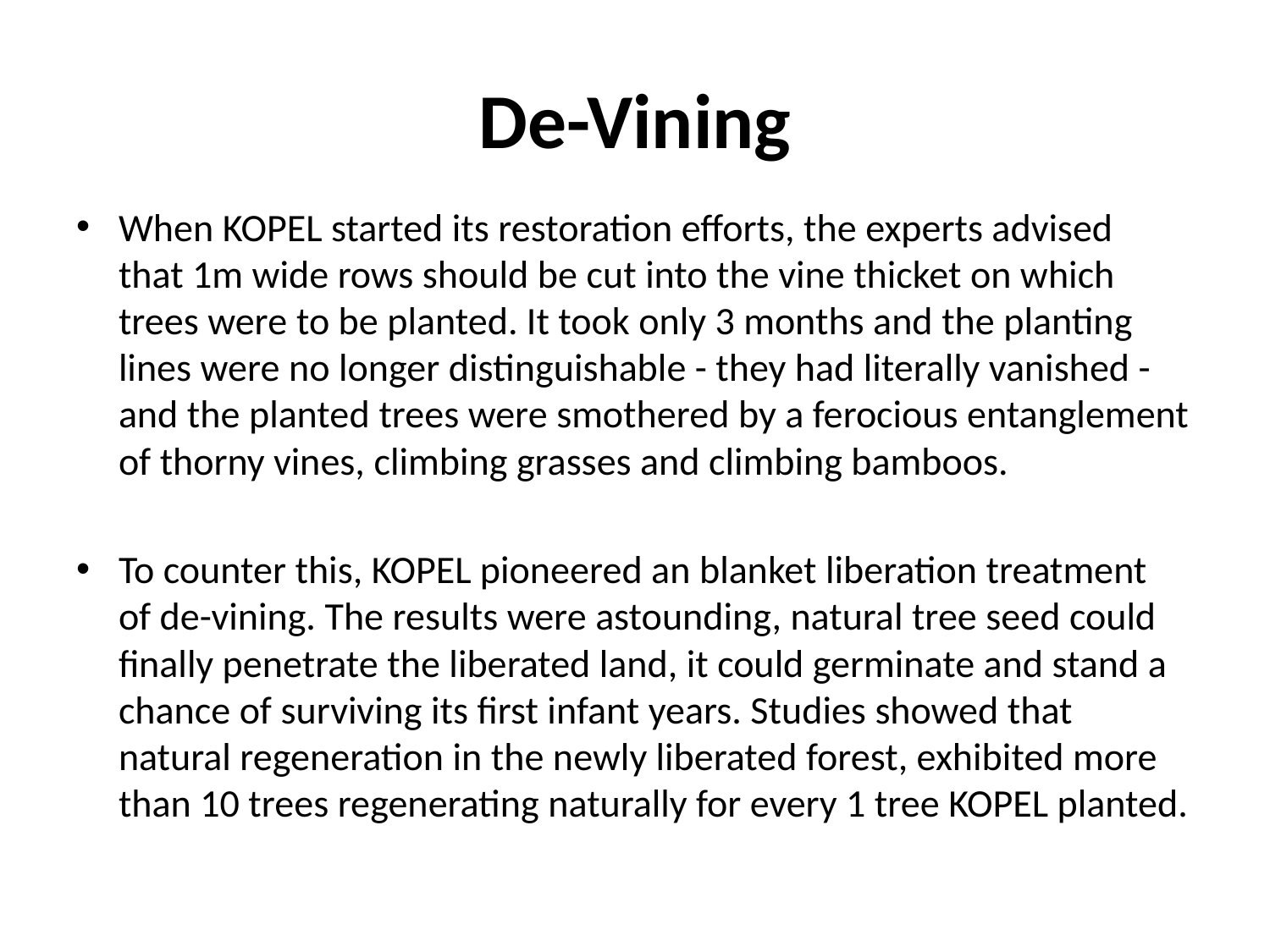

# De-Vining
When KOPEL started its restoration efforts, the experts advised that 1m wide rows should be cut into the vine thicket on which trees were to be planted. It took only 3 months and the planting lines were no longer distinguishable - they had literally vanished - and the planted trees were smothered by a ferocious entanglement of thorny vines, climbing grasses and climbing bamboos.

To counter this, KOPEL pioneered an blanket liberation treatment of de-vining. The results were astounding, natural tree seed could finally penetrate the liberated land, it could germinate and stand a chance of surviving its first infant years. Studies showed that natural regeneration in the newly liberated forest, exhibited more than 10 trees regenerating naturally for every 1 tree KOPEL planted.